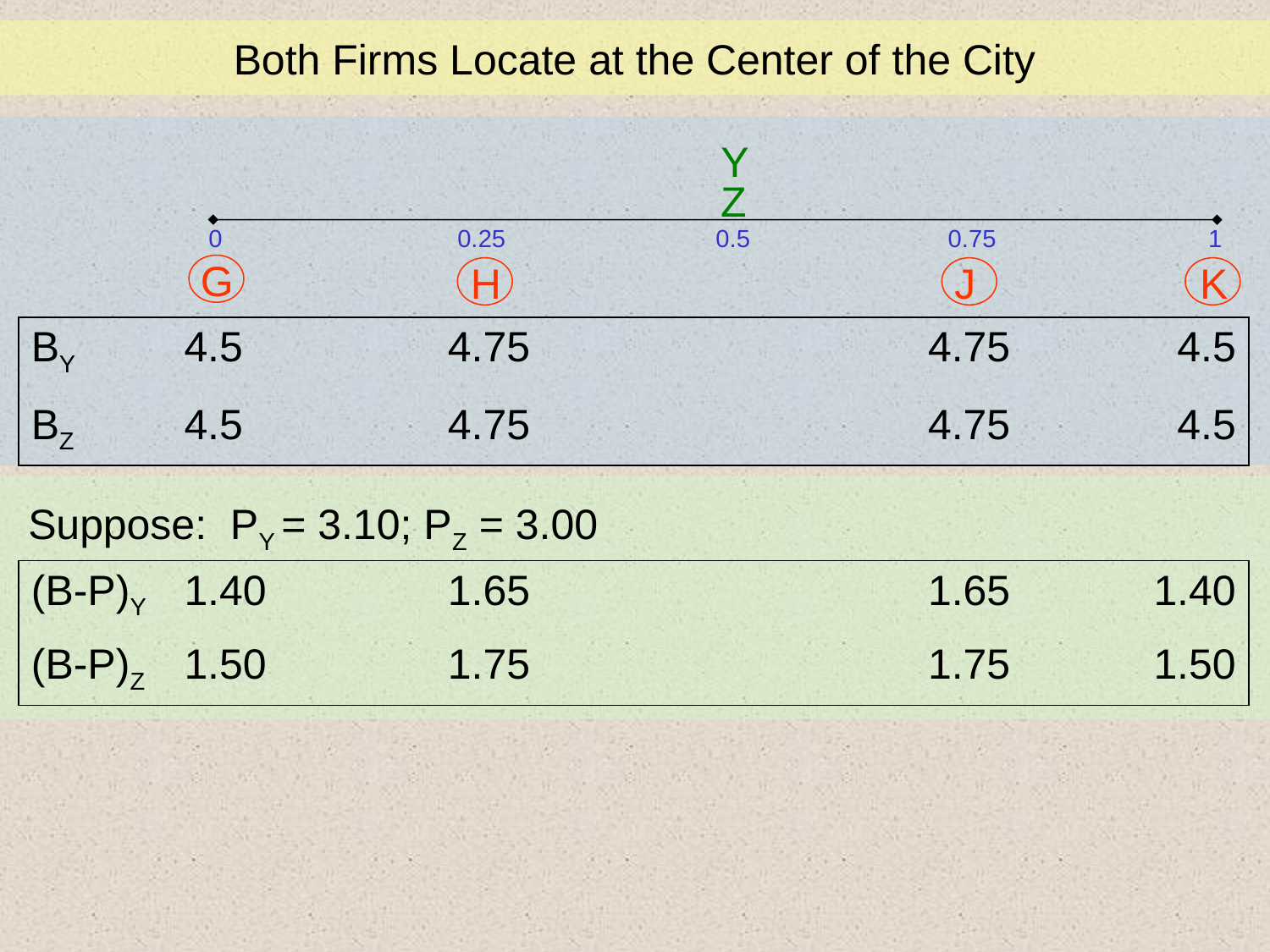

Both Firms Locate at the Center of the City

Y
Z
0
0.25
0.5
0.75
1

G
H
J
K

| BY | 4.5 | 4.75 |  | 4.75 | 4.5 |
| --- | --- | --- | --- | --- | --- |
| BZ | 4.5 | 4.75 |  | 4.75 | 4.5 |

Suppose:  PY = 3.10; PZ = 3.00
| (B-P)Y | 1.40 | 1.65 |  | 1.65 | 1.40 |
| --- | --- | --- | --- | --- | --- |
| (B-P)Z | 1.50 | 1.75 |  | 1.75 | 1.50 |